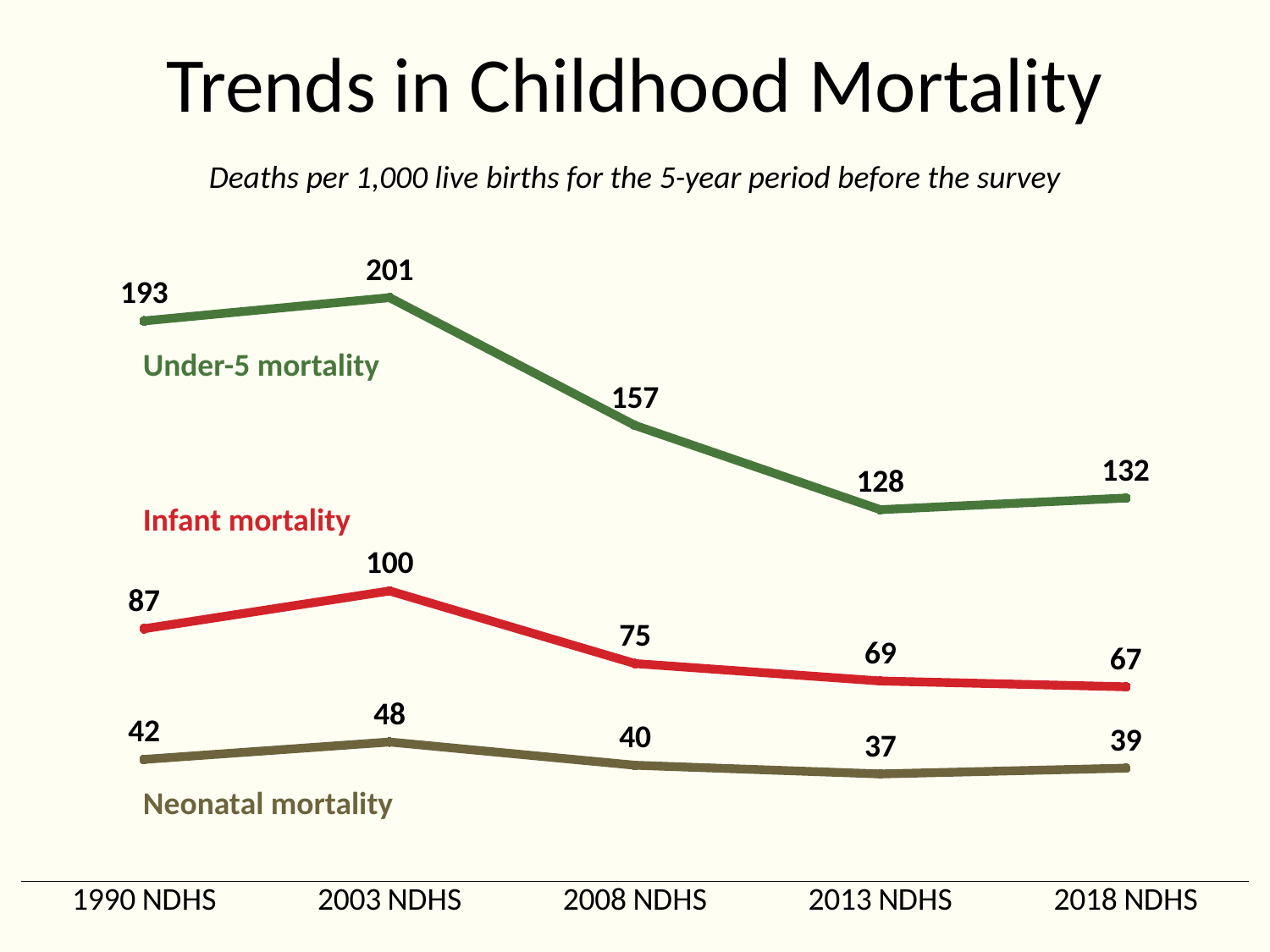

# Trends in Childhood Mortality
Deaths per 1,000 live births for the 5-year period before the survey

### Chart

| Category | Neonatal mortality | Infant mortality | Under-5 mortality |
|---|---|---|---|
| 1990 NDHS | 42.0 | 87.0 | 193.0 |
| 2003 NDHS | 48.0 | 100.0 | 201.0 |
| 2008 NDHS | 40.0 | 75.0 | 157.0 |
| 2013 NDHS | 37.0 | 69.0 | 128.0 |
| 2018 NDHS | 39.0 | 67.0 | 132.0 |
Under-5 mortality
Infant mortality
Neonatal mortality